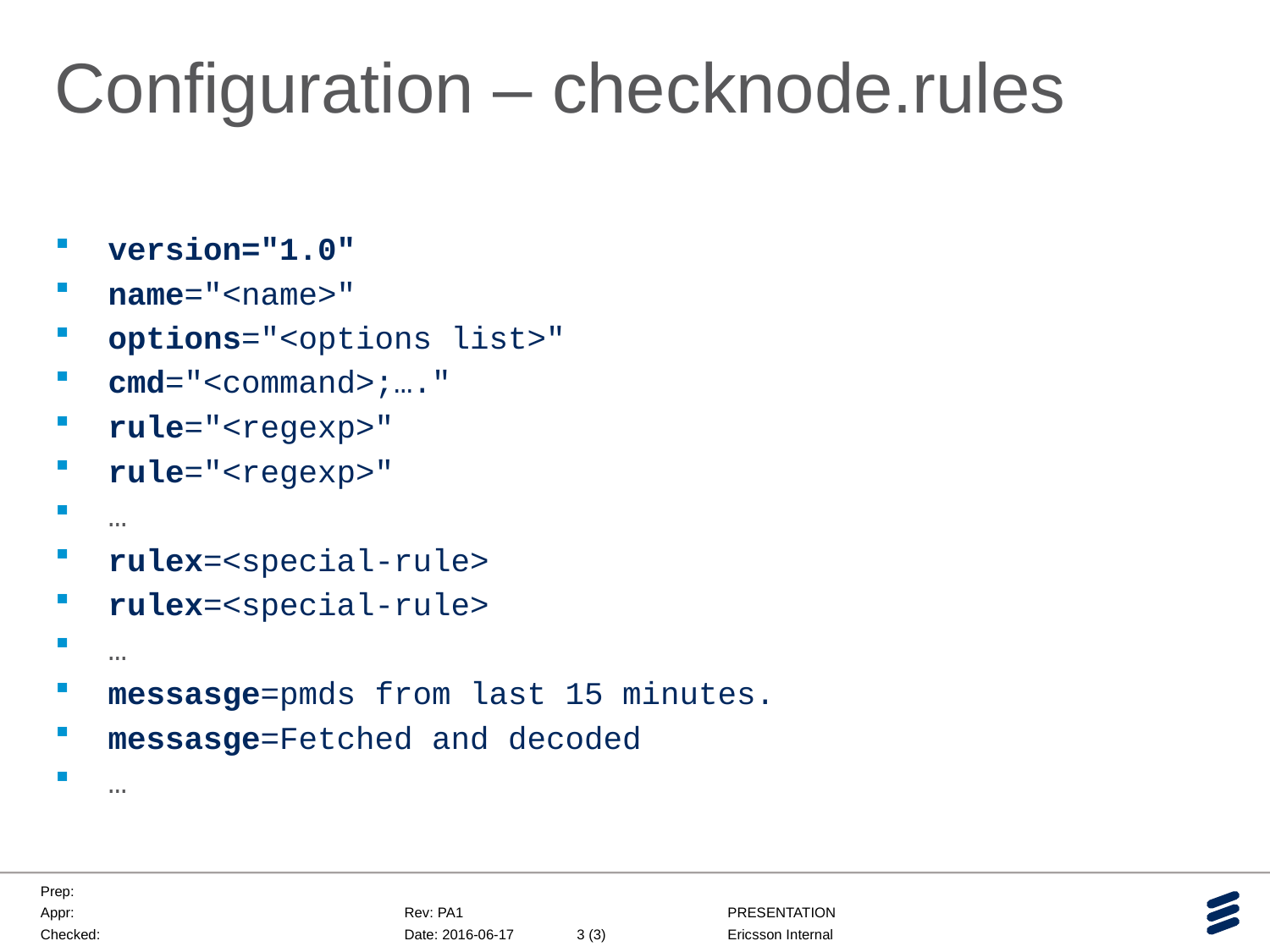

# Configuration – checknode.rules
version="1.0"
name="<name>"
options="<options list>"
cmd="<command>;…."
rule="<regexp>"
rule="<regexp>"
…
rulex=<special-rule>
rulex=<special-rule>
…
messasge=pmds from last 15 minutes.
messasge=Fetched and decoded
…